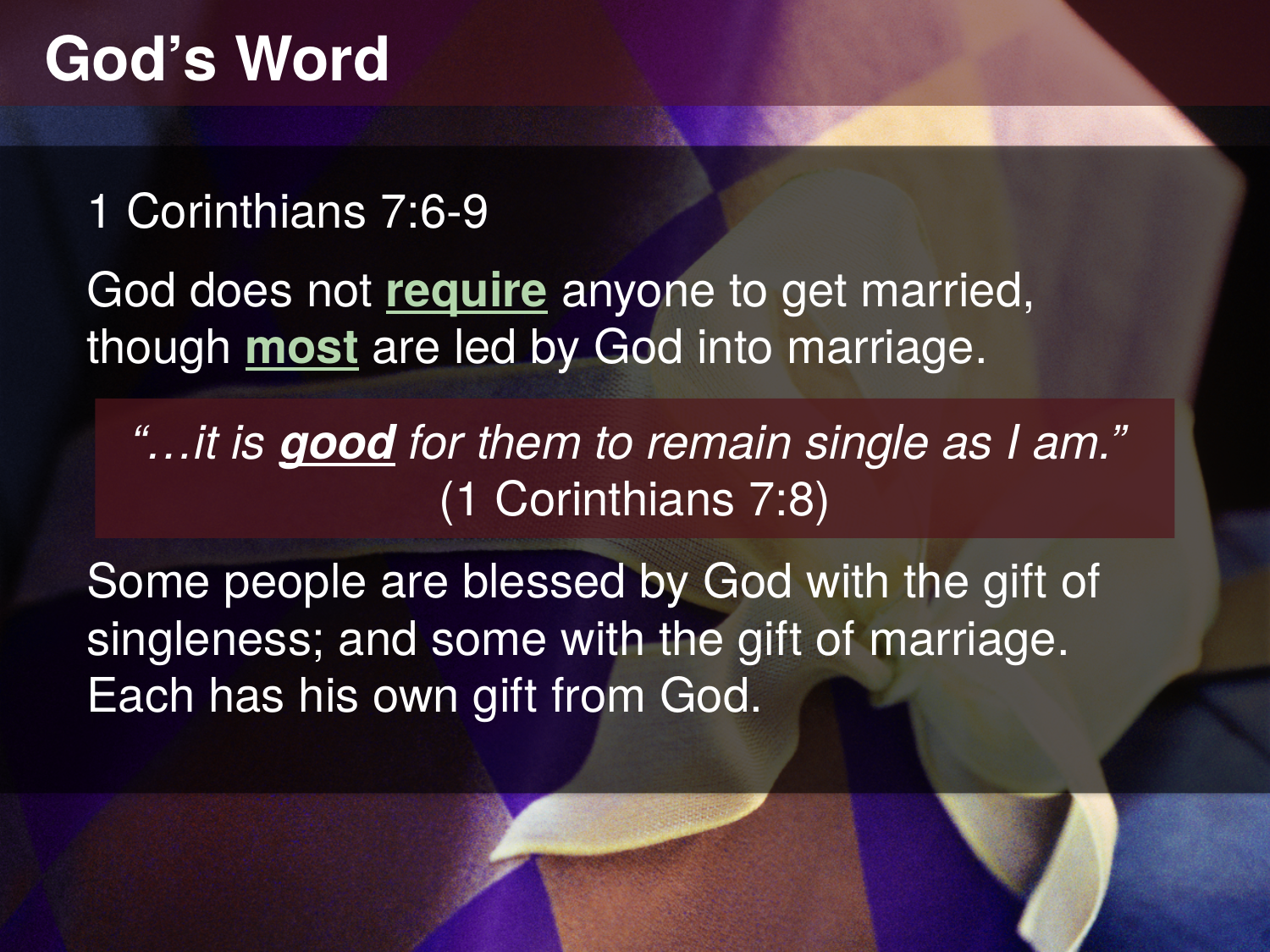

God’s Word

1 Corinthians 7:6-9
God does not require anyone to get married, though most are led by God into marriage.

Some people are blessed by God with the gift of singleness; and some with the gift of marriage. Each has his own gift from God.

“…it is good for them to remain single as I am.”
(1 Corinthians 7:8)